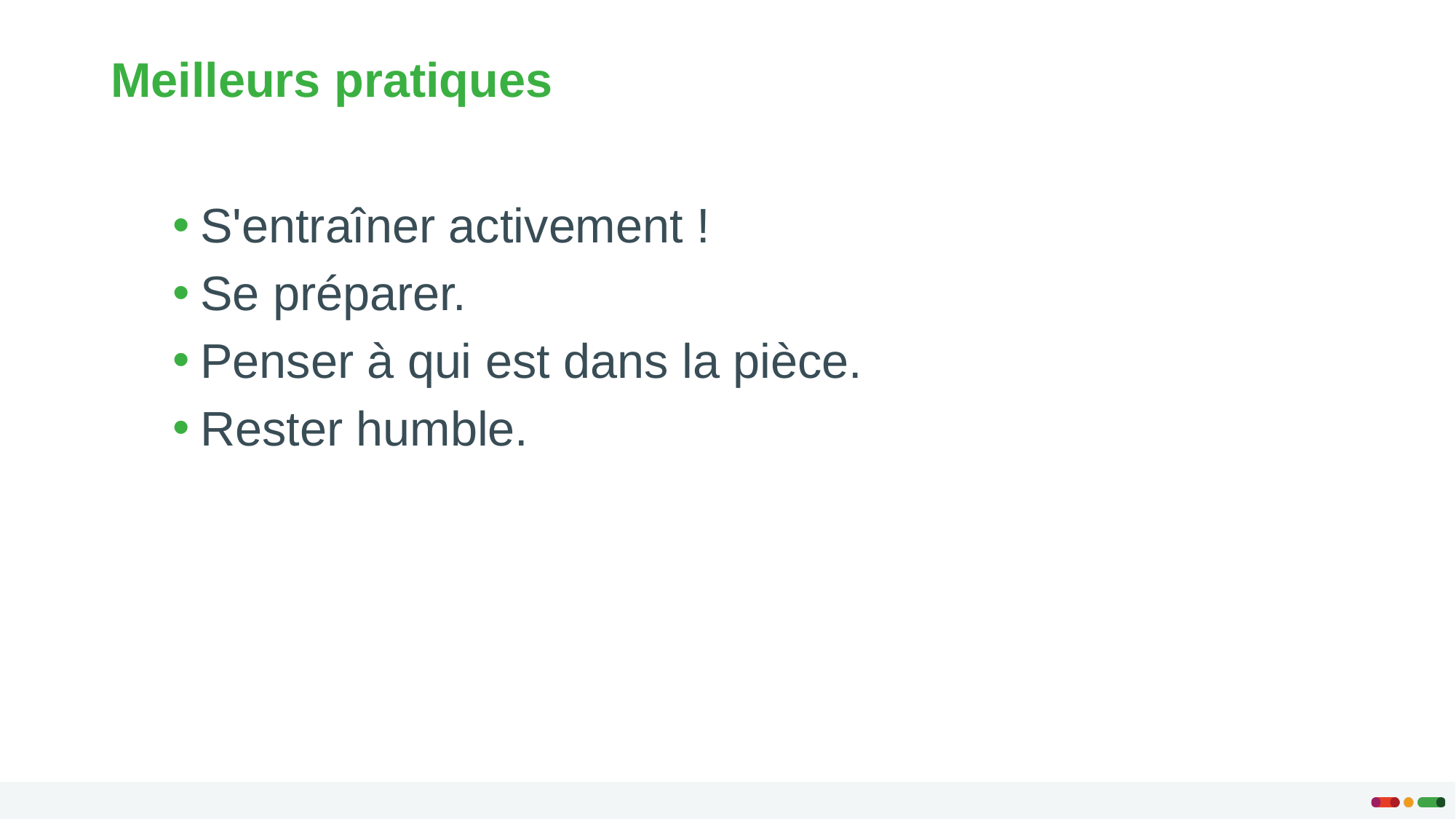

# Meilleurs pratiques
S'entraîner activement !
Se préparer.
Penser à qui est dans la pièce.
Rester humble.